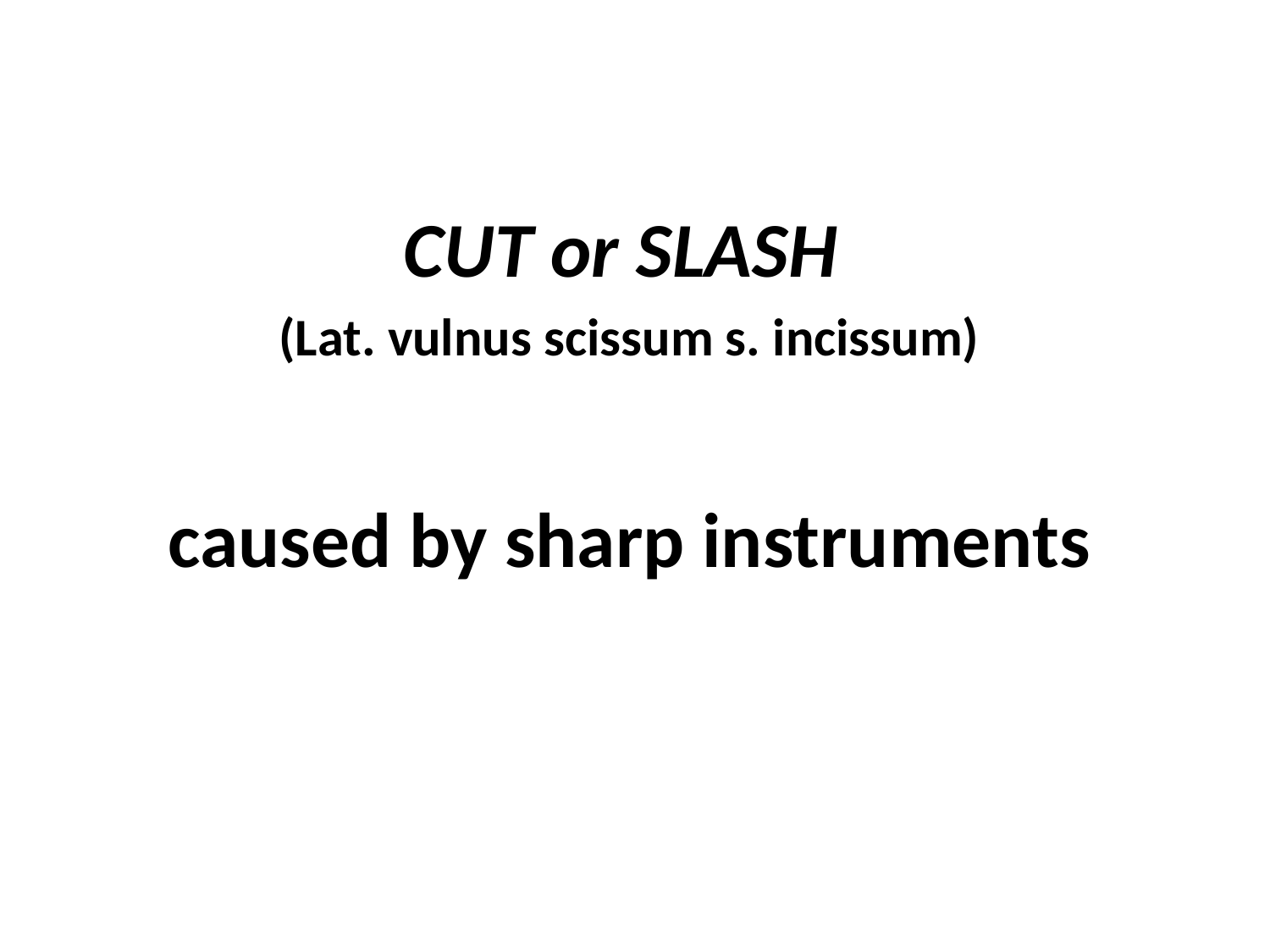

CUT or SLASH
(Lat. vulnus scissum s. incissum)

caused by sharp instruments